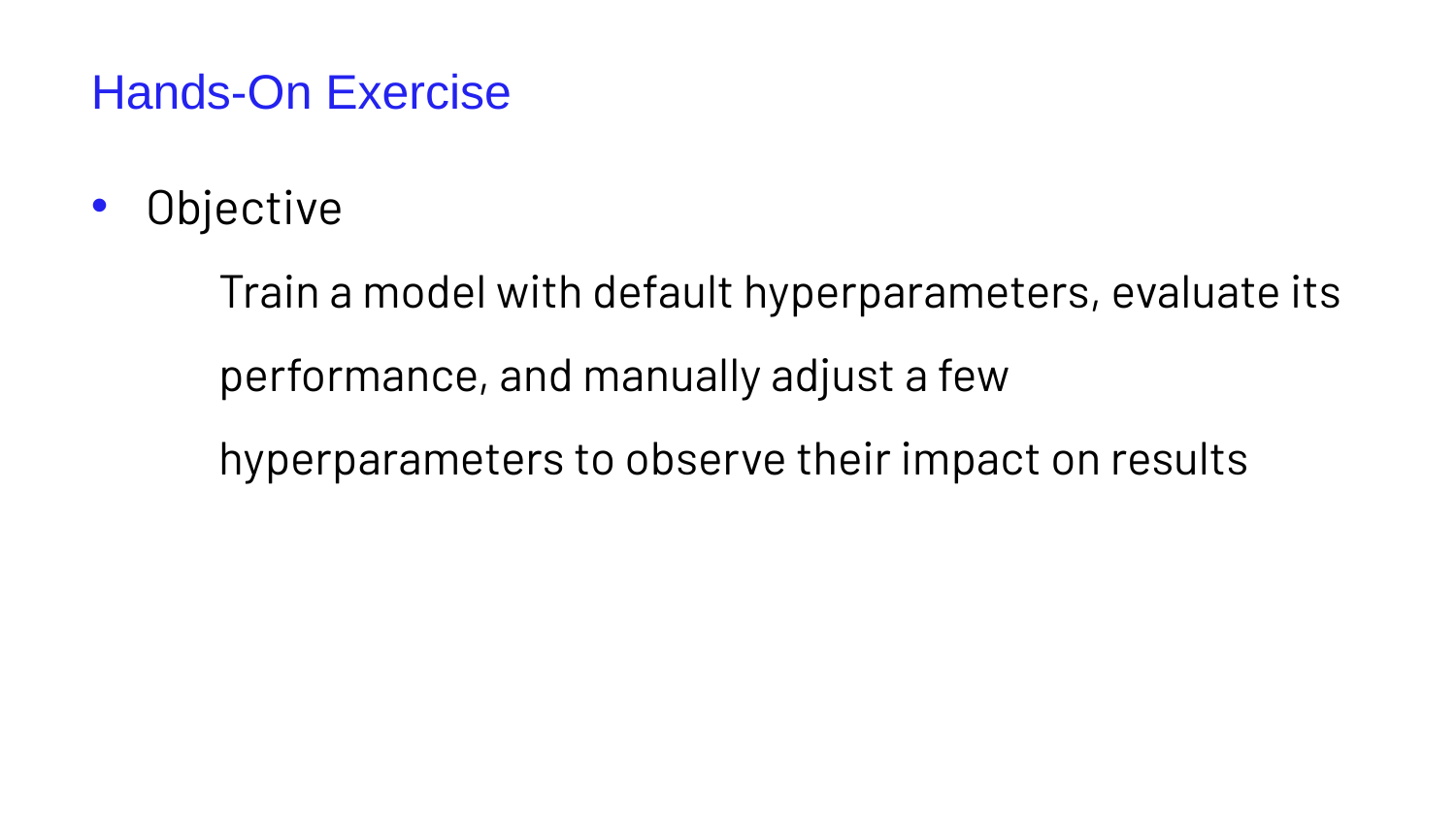

Hands-On Exercise
Objective
Train a model with default hyperparameters, evaluate its performance, and manually adjust a few hyperparameters to observe their impact on results